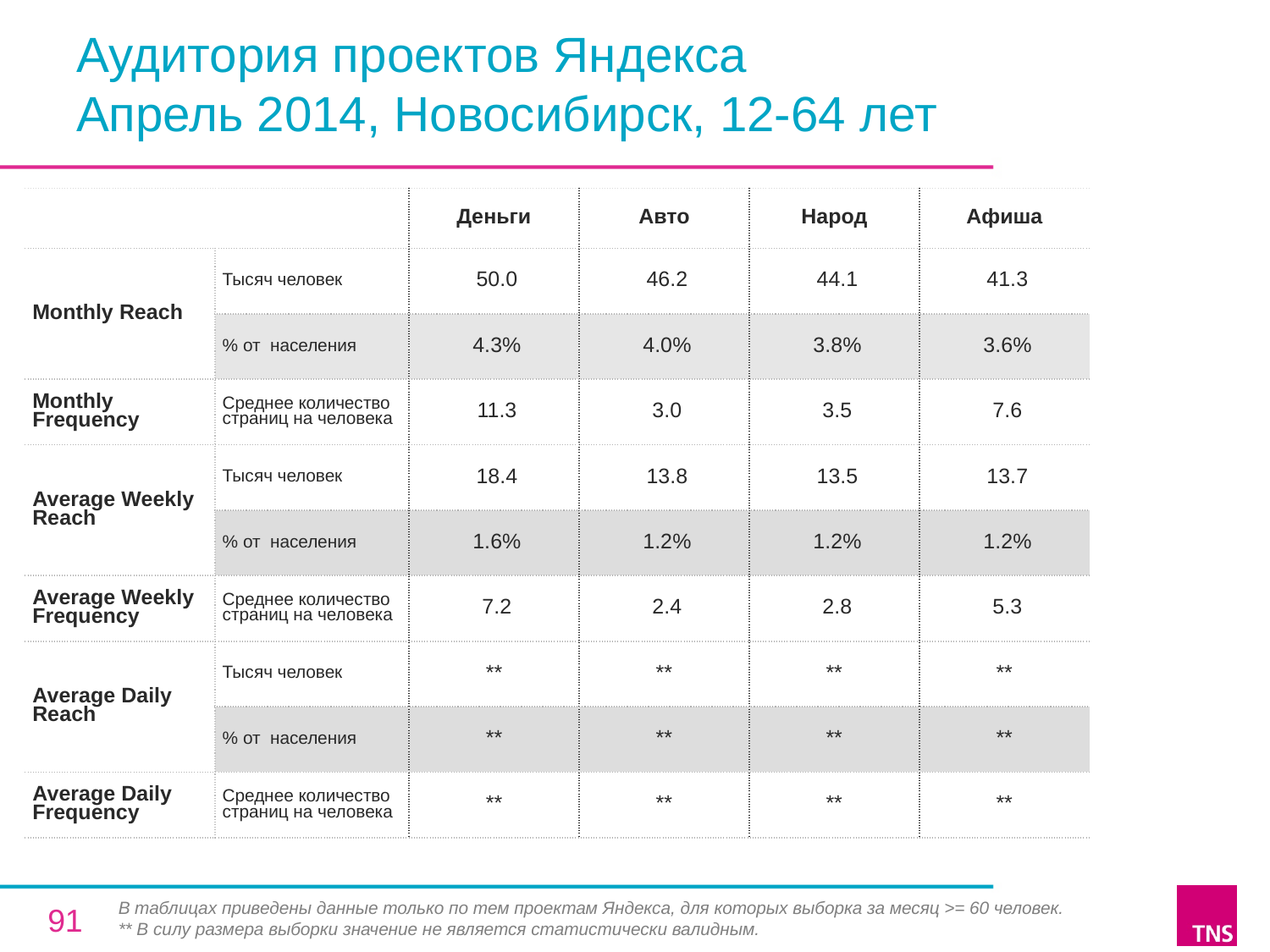

# Аудитория проектов Яндекса Апрель 2014, Новосибирск, 12-64 лет
|  |  | Деньги | Авто | Народ | Афиша |
| --- | --- | --- | --- | --- | --- |
| Monthly Reach | Тысяч человек | 50.0 | 46.2 | 44.1 | 41.3 |
|  | % от населения | 4.3% | 4.0% | 3.8% | 3.6% |
| Monthly Frequency | Среднее количество страниц на человека | 11.3 | 3.0 | 3.5 | 7.6 |
| Average Weekly Reach | Тысяч человек | 18.4 | 13.8 | 13.5 | 13.7 |
|  | % от населения | 1.6% | 1.2% | 1.2% | 1.2% |
| Average Weekly Frequency | Среднее количество страниц на человека | 7.2 | 2.4 | 2.8 | 5.3 |
| Average Daily Reach | Тысяч человек | \*\* | \*\* | \*\* | \*\* |
|  | % от населения | \*\* | \*\* | \*\* | \*\* |
| Average Daily Frequency | Среднее количество страниц на человека | \*\* | \*\* | \*\* | \*\* |
В таблицах приведены данные только по тем проектам Яндекса, для которых выборка за месяц >= 60 человек.
** В силу размера выборки значение не является статистически валидным.
91